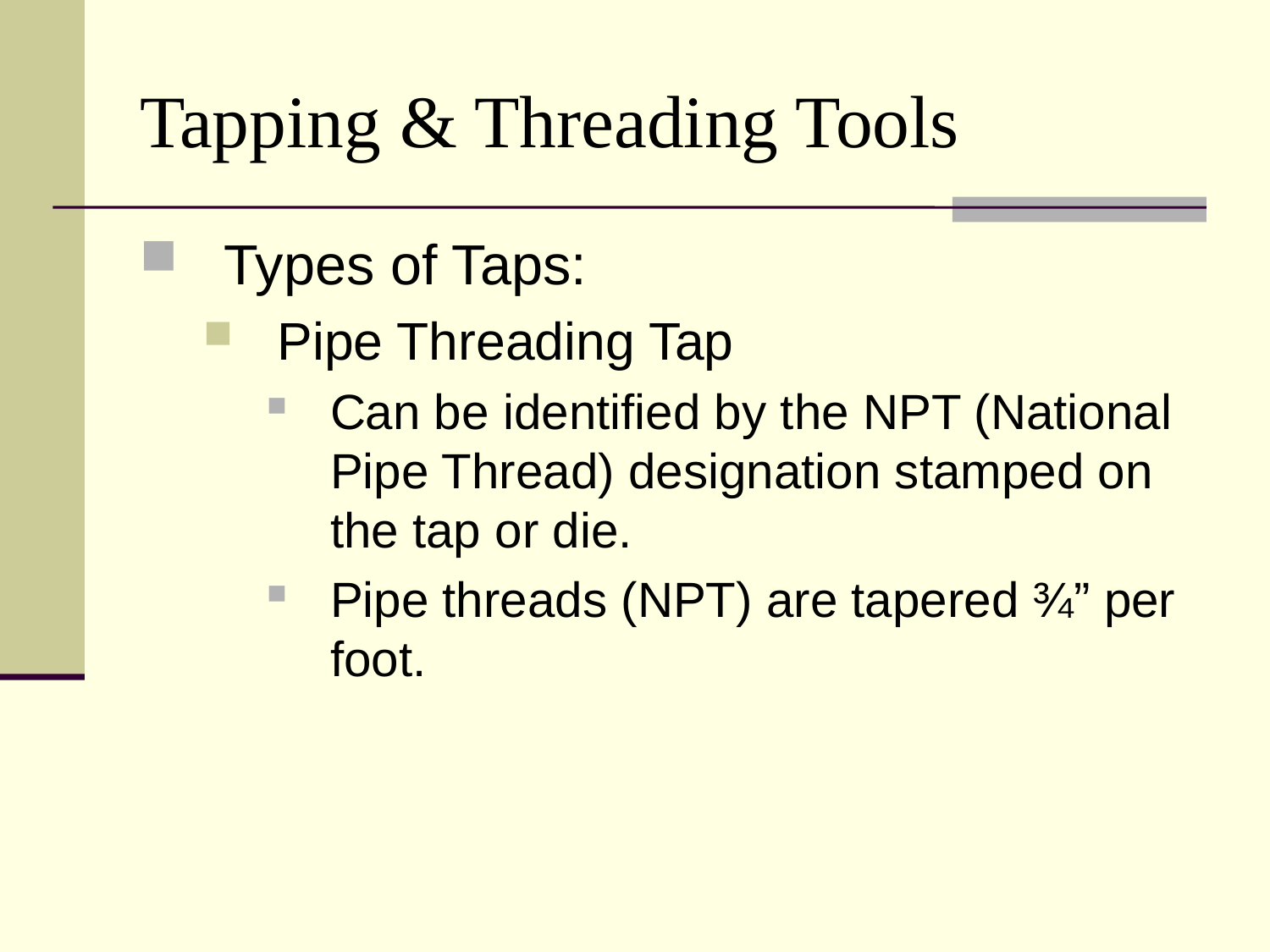

# Tapping & Threading Tools
Types of Taps:
Pipe Threading Tap
Can be identified by the NPT (National Pipe Thread) designation stamped on the tap or die.
Pipe threads (NPT) are tapered ¾” per foot.